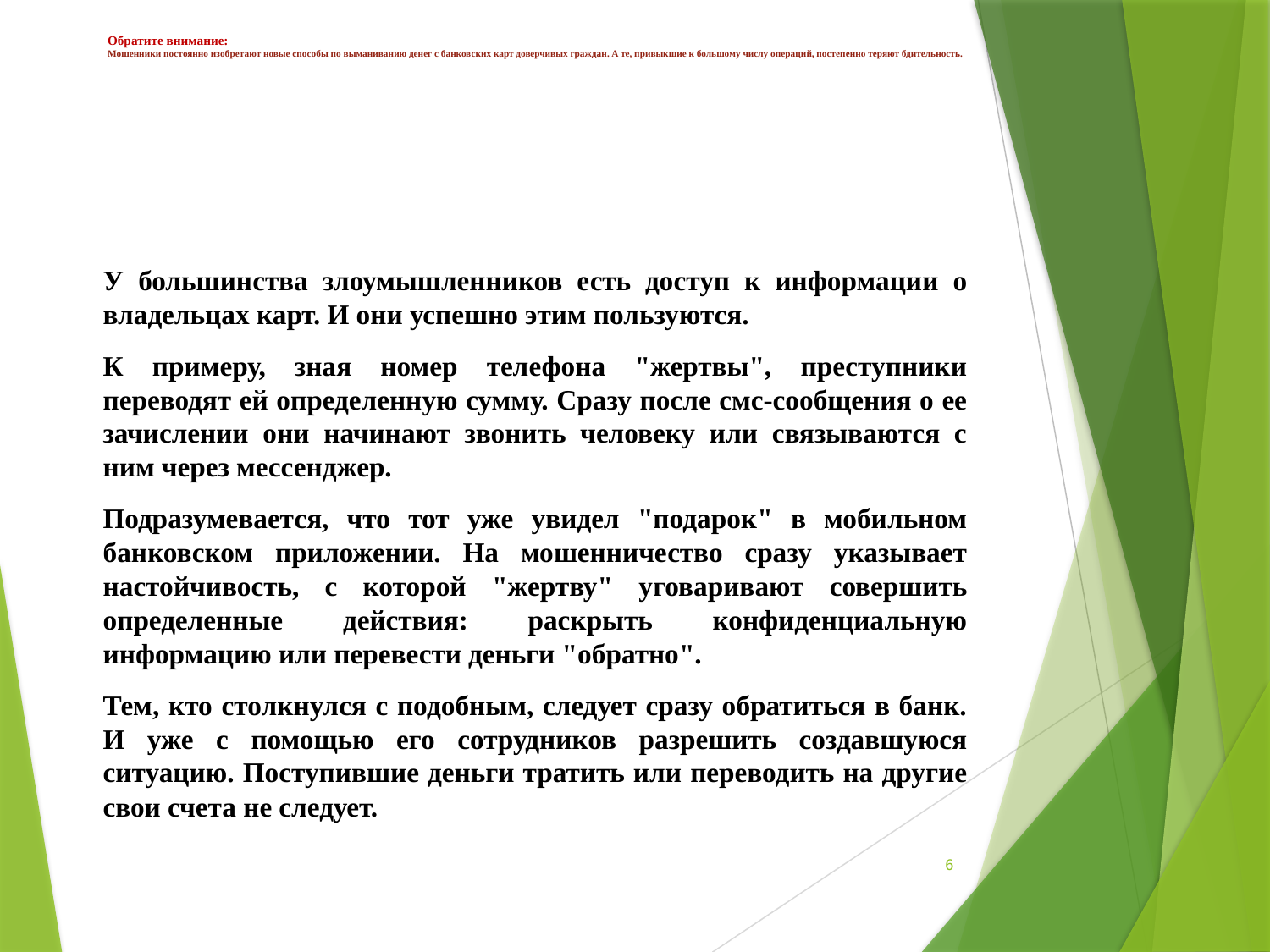

# Обратите внимание: Мошенники постоянно изобретают новые способы по выманиванию денег с банковских карт доверчивых граждан. А те, привыкшие к большому числу операций, постепенно теряют бдительность.
У большинства злоумышленников есть доступ к информации о владельцах карт. И они успешно этим пользуются.
К примеру, зная номер телефона "жертвы", преступники переводят ей определенную сумму. Сразу после смс-сообщения о ее зачислении они начинают звонить человеку или связываются с ним через мессенджер.
Подразумевается, что тот уже увидел "подарок" в мобильном банковском приложении. На мошенничество сразу указывает настойчивость, с которой "жертву" уговаривают совершить определенные действия: раскрыть конфиденциальную информацию или перевести деньги "обратно".
Тем, кто столкнулся с подобным, следует сразу обратиться в банк. И уже с помощью его сотрудников разрешить создавшуюся ситуацию. Поступившие деньги тратить или переводить на другие свои счета не следует.

6